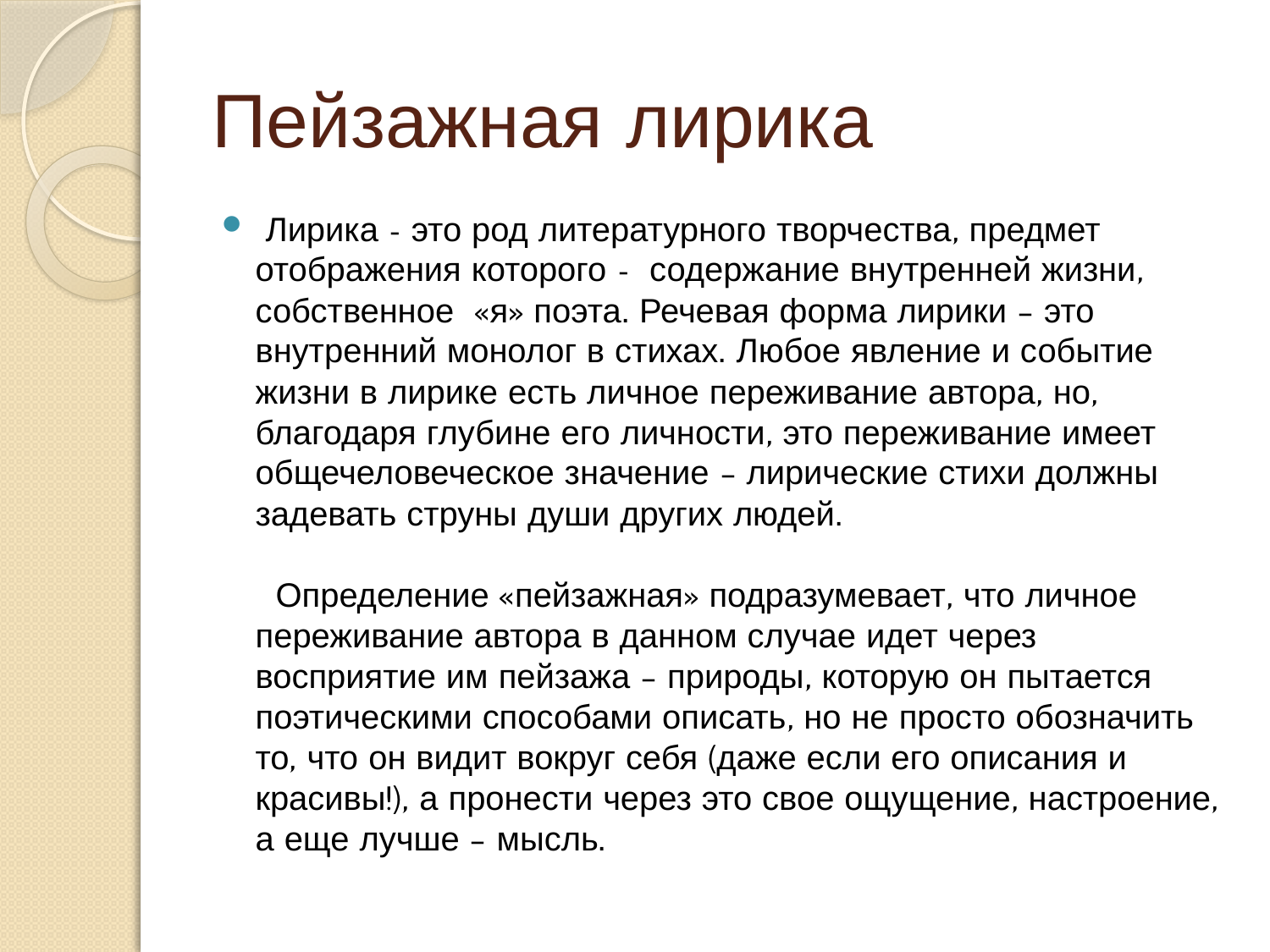

# Пейзажная лирика
 Лирика - это род литературного творчества, предмет отображения которого -  содержание внутренней жизни, собственное  «я» поэта. Речевая форма лирики – это внутренний монолог в стихах. Любое явление и событие жизни в лирике есть личное переживание автора, но, благодаря глубине его личности, это переживание имеет  общечеловеческое значение – лирические стихи должны задевать струны души других людей.  
  Определение «пейзажная» подразумевает, что личное переживание автора в данном случае идет через восприятие им пейзажа – природы, которую он пытается поэтическими способами описать, но не просто обозначить то, что он видит вокруг себя (даже если его описания и красивы!), а пронести через это свое ощущение, настроение, а еще лучше – мысль.